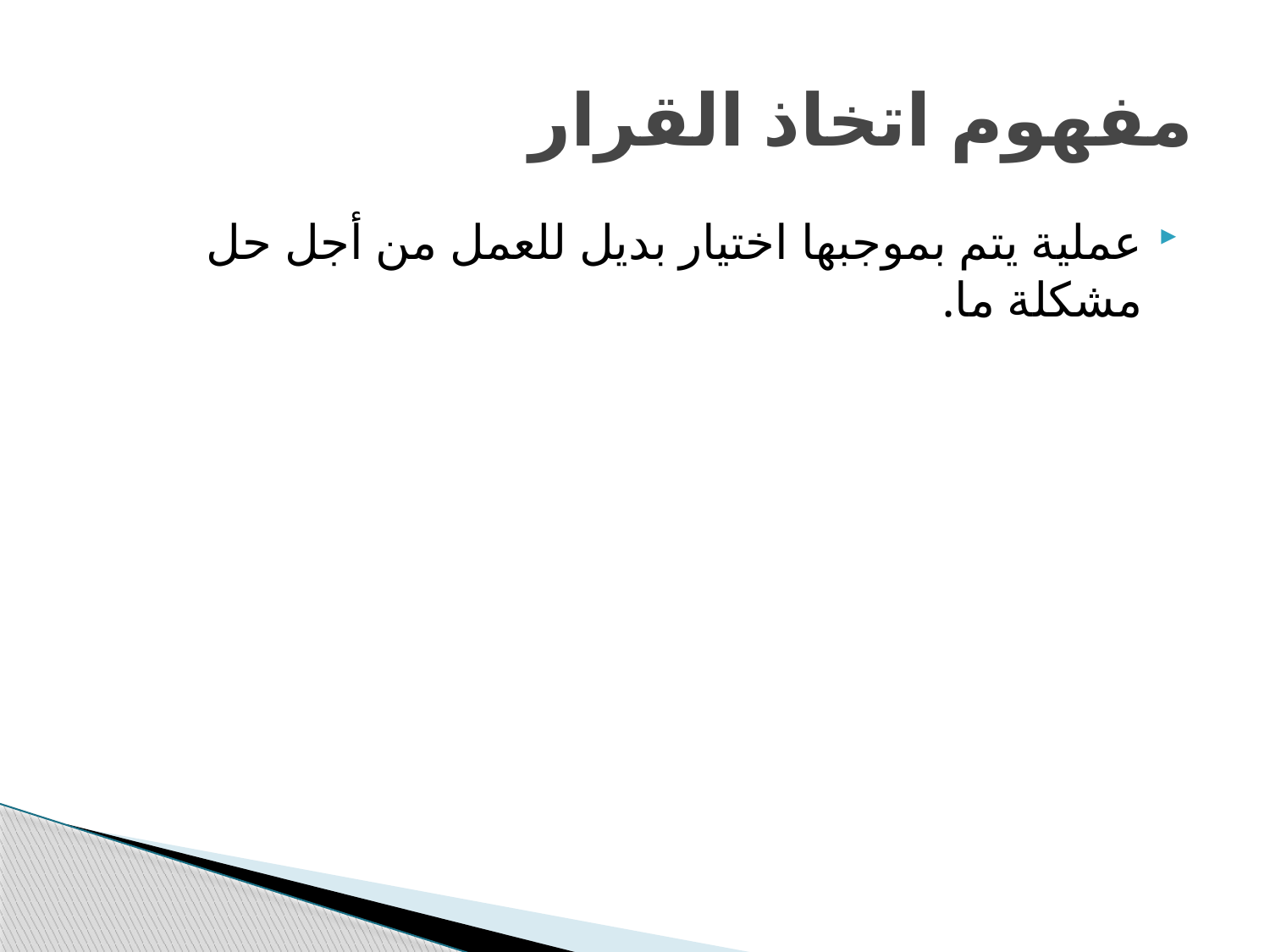

# مفهوم اتخاذ القرار
عملية يتم بموجبها اختيار بديل للعمل من أجل حل مشكلة ما.